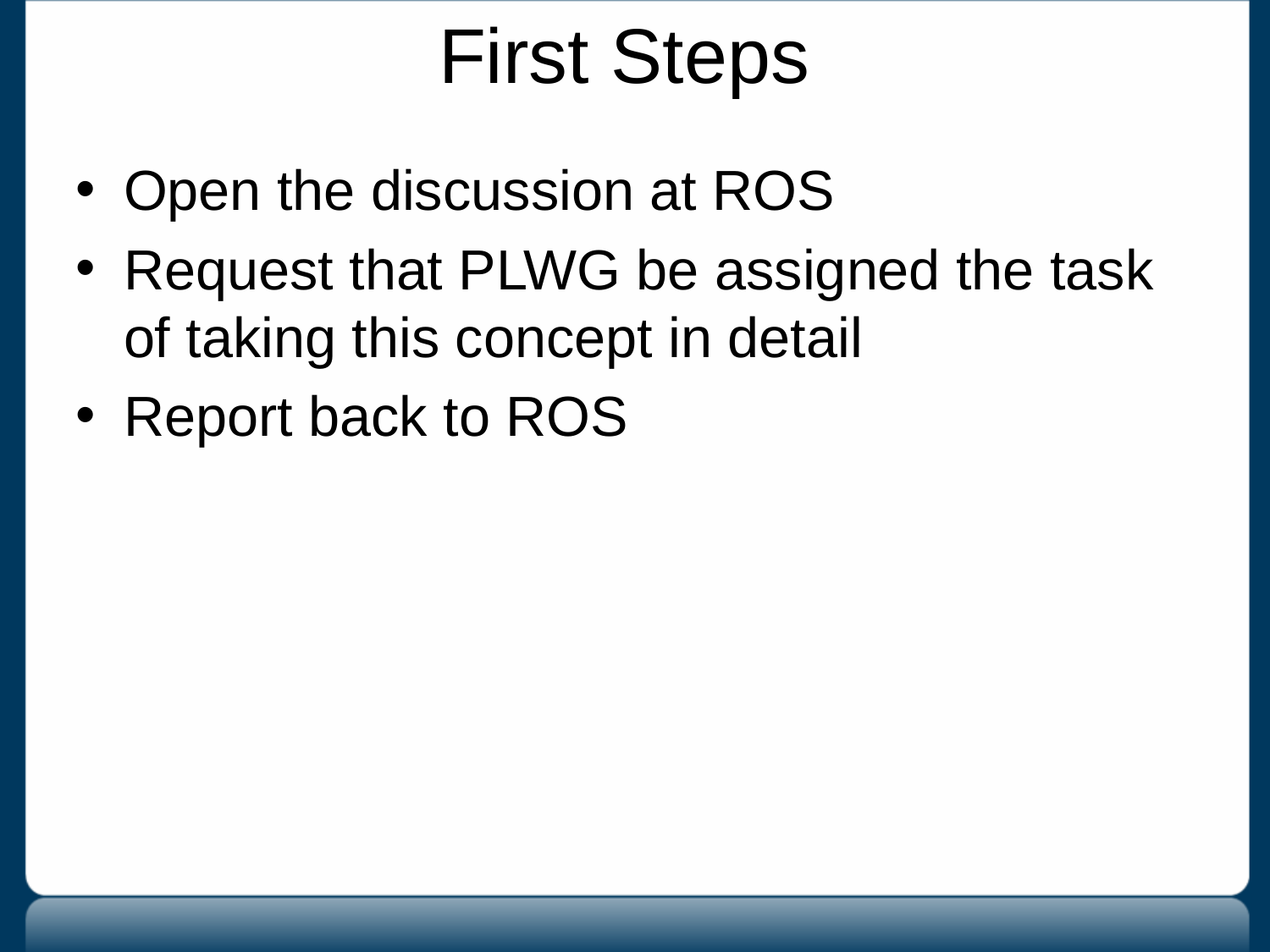

# First Steps
Open the discussion at ROS
Request that PLWG be assigned the task of taking this concept in detail
Report back to ROS